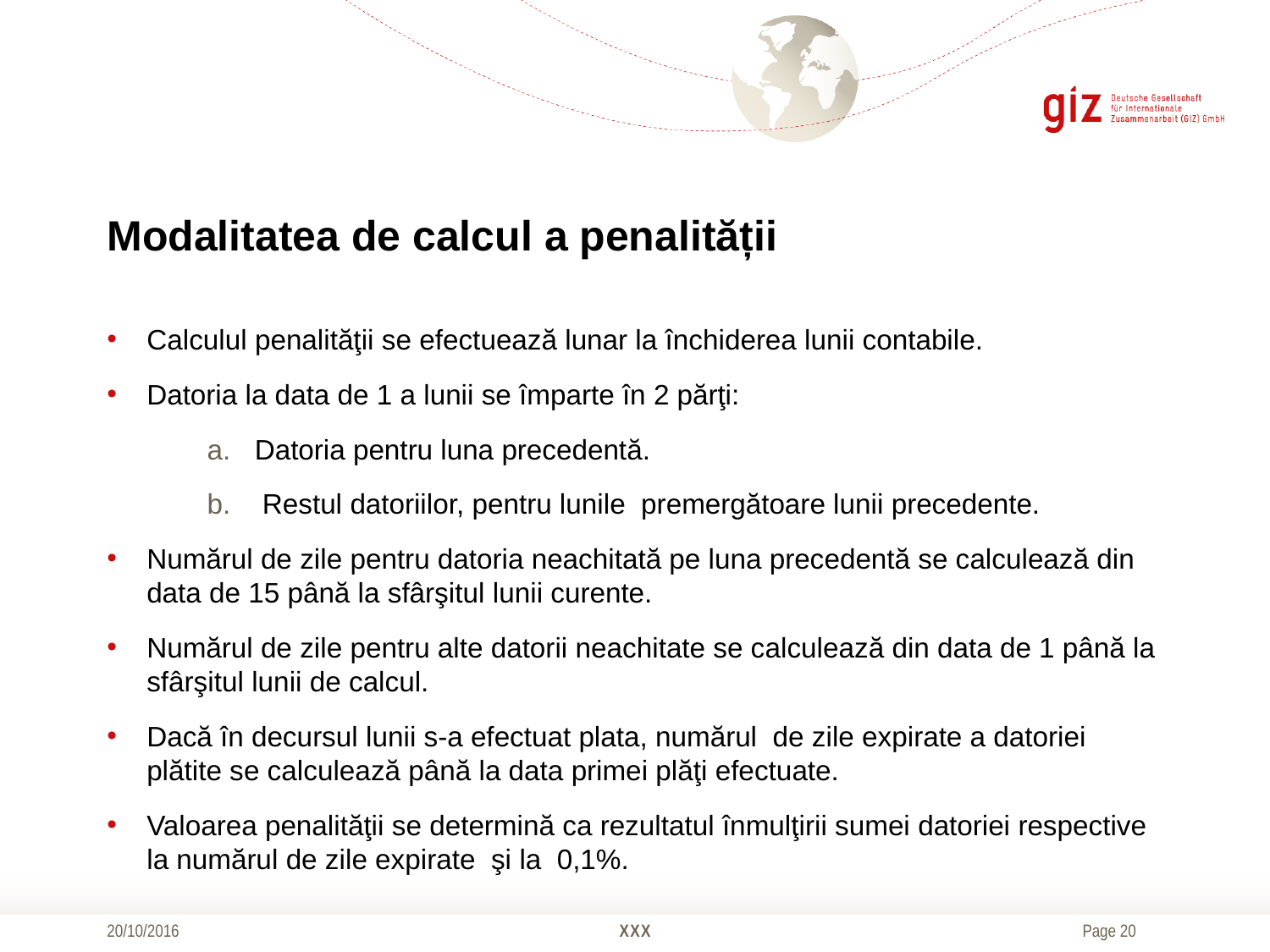

# Modalitatea de calcul a penalității

Calculul penalităţii se efectuează lunar la închiderea lunii contabile.
Datoria la data de 1 a lunii se împarte în 2 părţi:
Datoria pentru luna precedentă.
 Restul datoriilor, pentru lunile  premergătoare lunii precedente.
Numărul de zile pentru datoria neachitată pe luna precedentă se calculează din data de 15 până la sfârşitul lunii curente.
Numărul de zile pentru alte datorii neachitate se calculează din data de 1 până la sfârşitul lunii de calcul.
Dacă în decursul lunii s-a efectuat plata, numărul  de zile expirate a datoriei plătite se calculează până la data primei plăţi efectuate.
Valoarea penalităţii se determină ca rezultatul înmulţirii sumei datoriei respective la numărul de zile expirate  şi la  0,1%.

20/10/2016
XXX